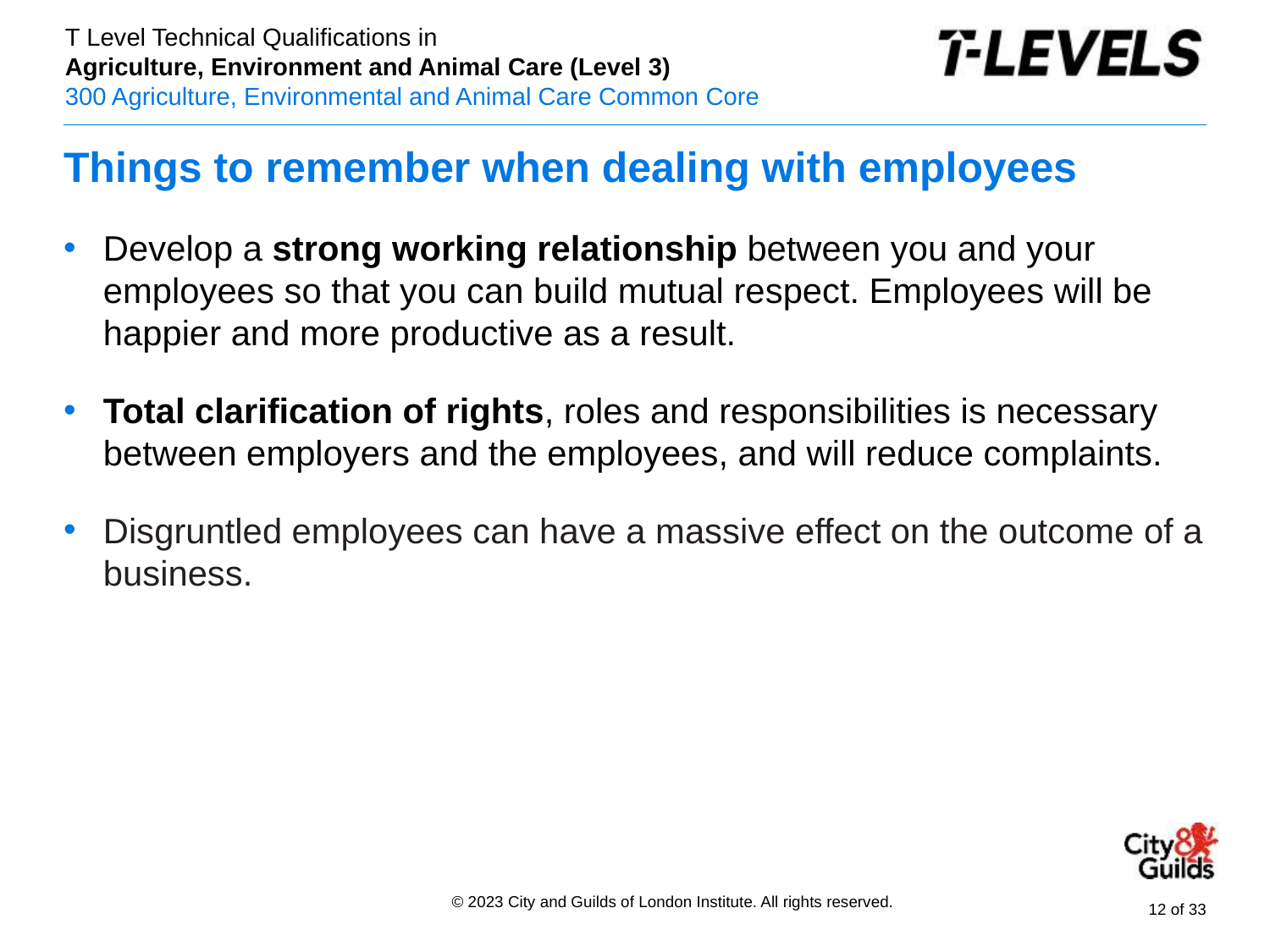

# Things to remember when dealing with employees
Develop a strong working relationship between you and your employees so that you can build mutual respect. Employees will be happier and more productive as a result.
Total clarification of rights, roles and responsibilities is necessary between employers and the employees, and will reduce complaints.
Disgruntled employees can have a massive effect on the outcome of a business.